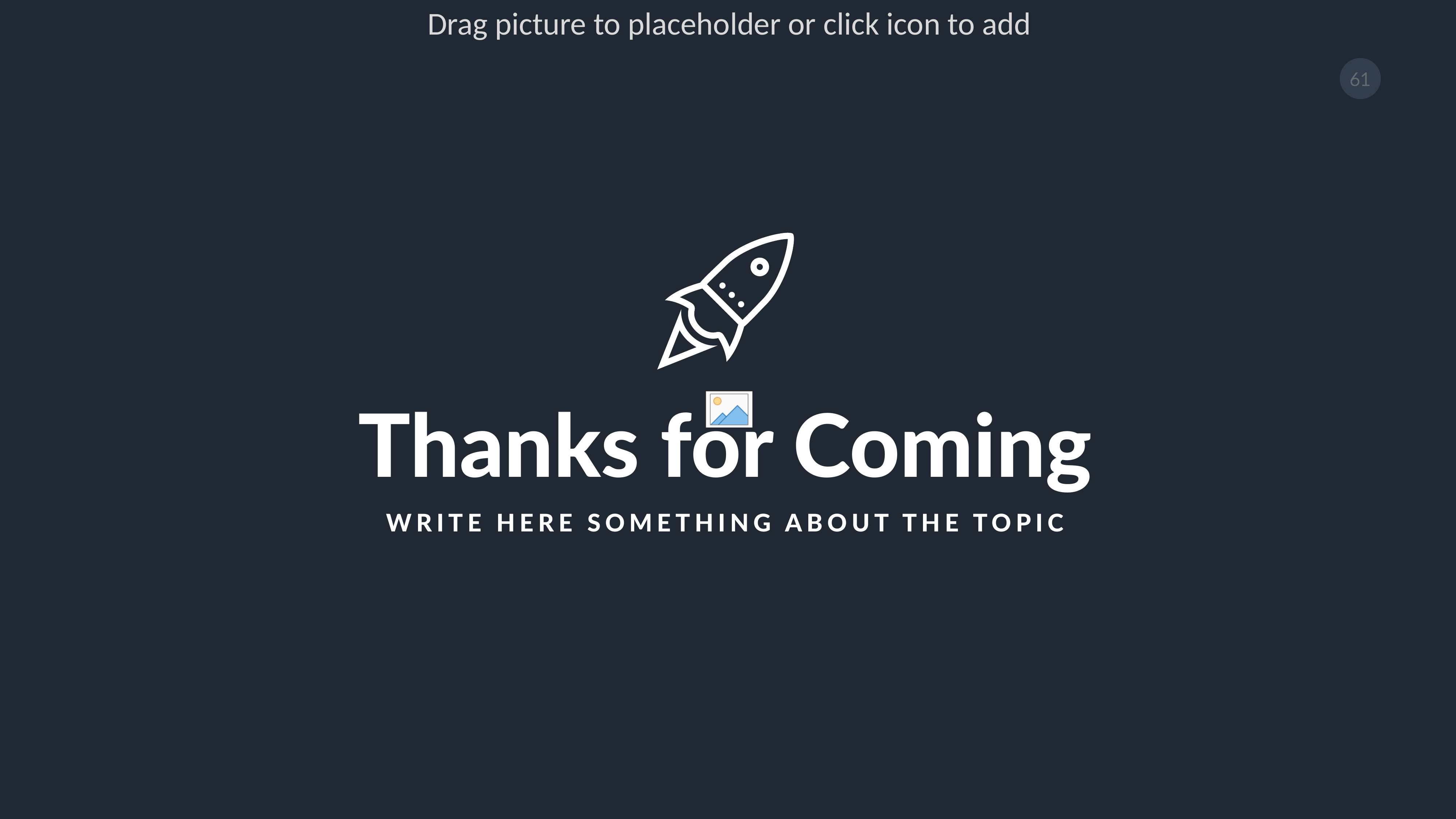

Thanks for Coming
WRITE HERE SOMETHING ABOUT THE TOPIC